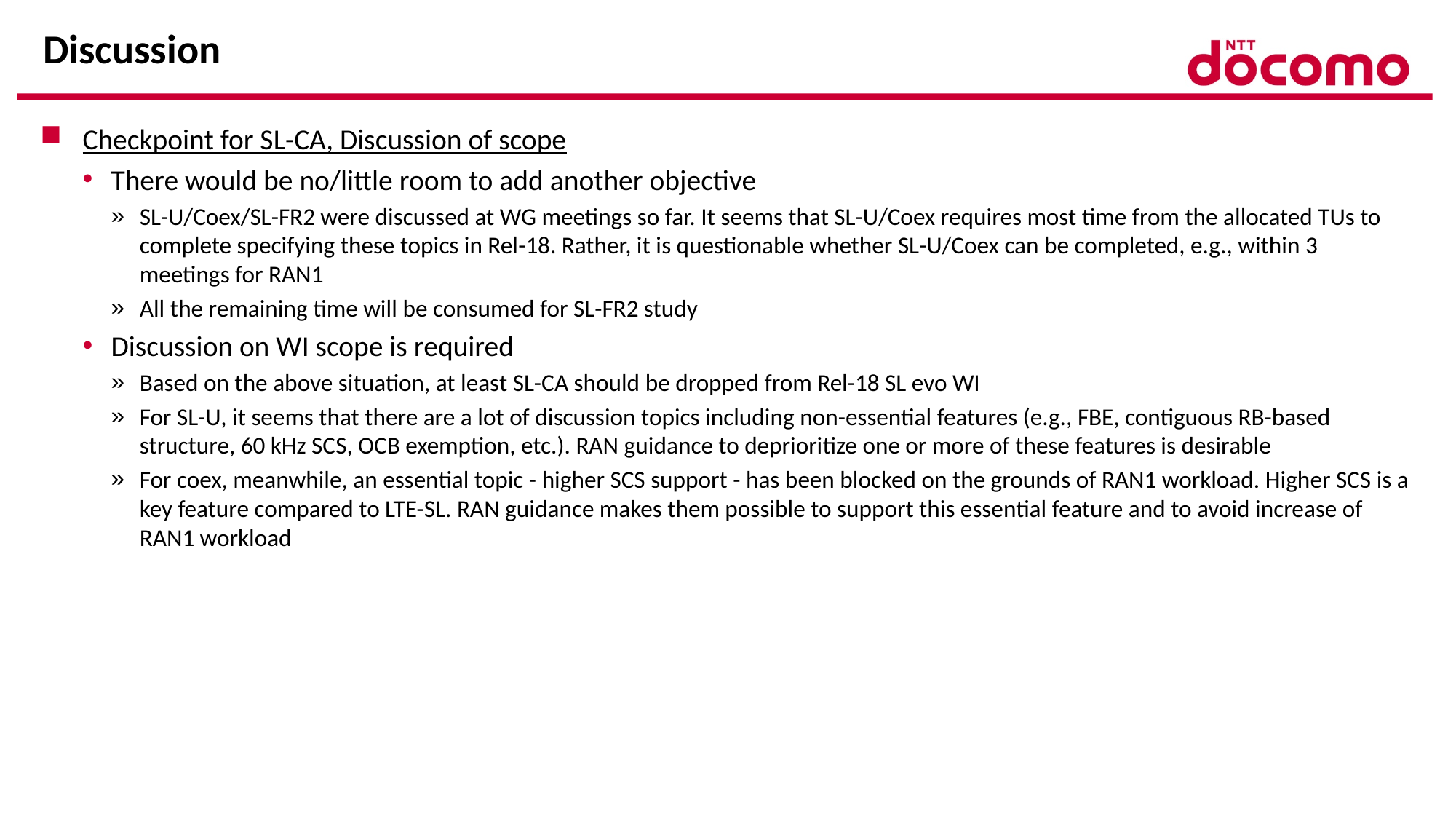

# Discussion
Checkpoint for SL-CA, Discussion of scope
There would be no/little room to add another objective
SL-U/Coex/SL-FR2 were discussed at WG meetings so far. It seems that SL-U/Coex requires most time from the allocated TUs to complete specifying these topics in Rel-18. Rather, it is questionable whether SL-U/Coex can be completed, e.g., within 3 meetings for RAN1
All the remaining time will be consumed for SL-FR2 study
Discussion on WI scope is required
Based on the above situation, at least SL-CA should be dropped from Rel-18 SL evo WI
For SL-U, it seems that there are a lot of discussion topics including non-essential features (e.g., FBE, contiguous RB-based structure, 60 kHz SCS, OCB exemption, etc.). RAN guidance to deprioritize one or more of these features is desirable
For coex, meanwhile, an essential topic - higher SCS support - has been blocked on the grounds of RAN1 workload. Higher SCS is a key feature compared to LTE-SL. RAN guidance makes them possible to support this essential feature and to avoid increase of RAN1 workload